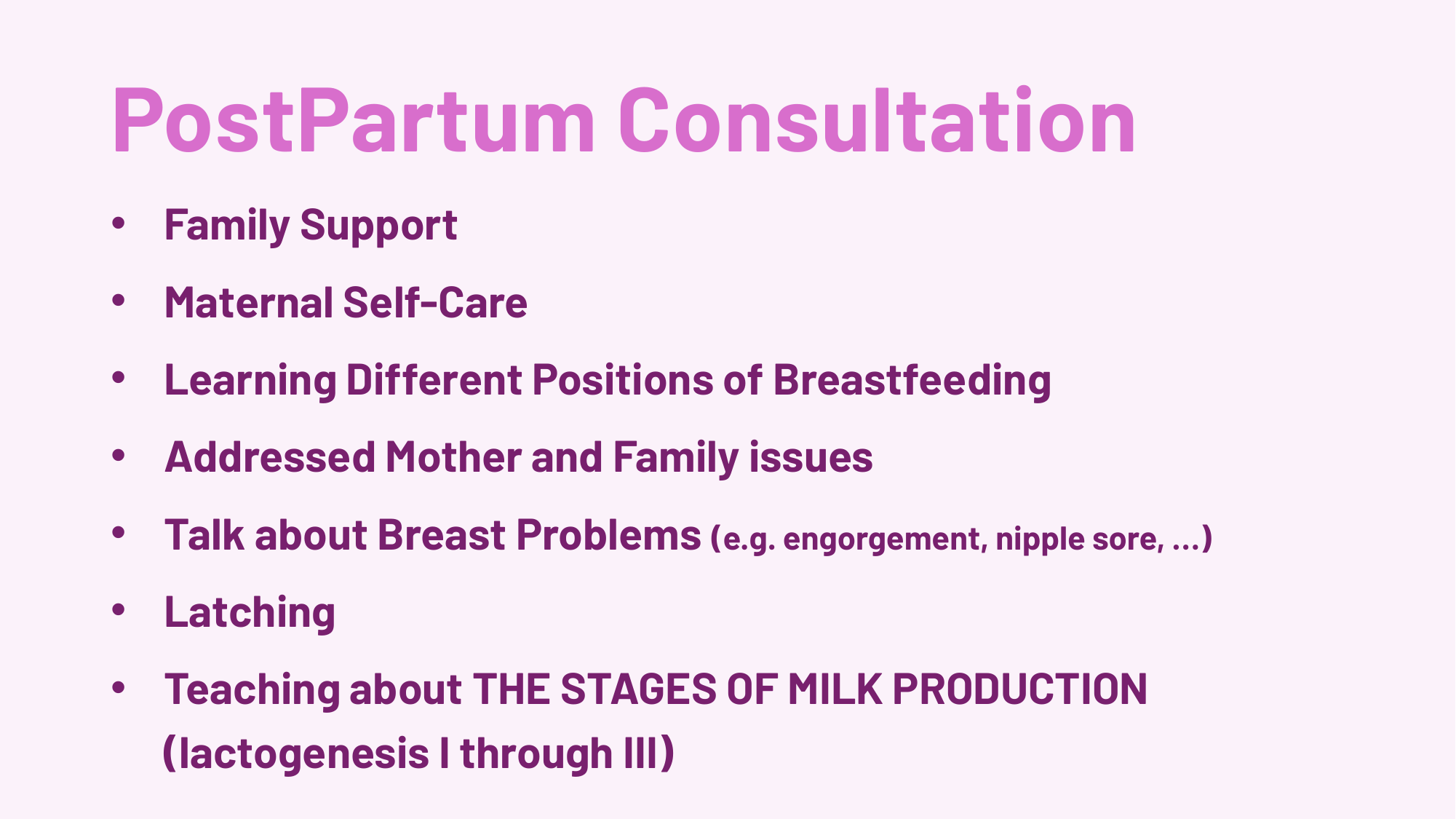

# PostPartum Consultation
Family Support
Maternal Self-Care
Learning Different Positions of Breastfeeding
Addressed Mother and Family issues
Talk about Breast Problems (e.g. engorgement, nipple sore, …)
Latching
Teaching about THE STAGES OF MILK PRODUCTION (lactogenesis I through III)